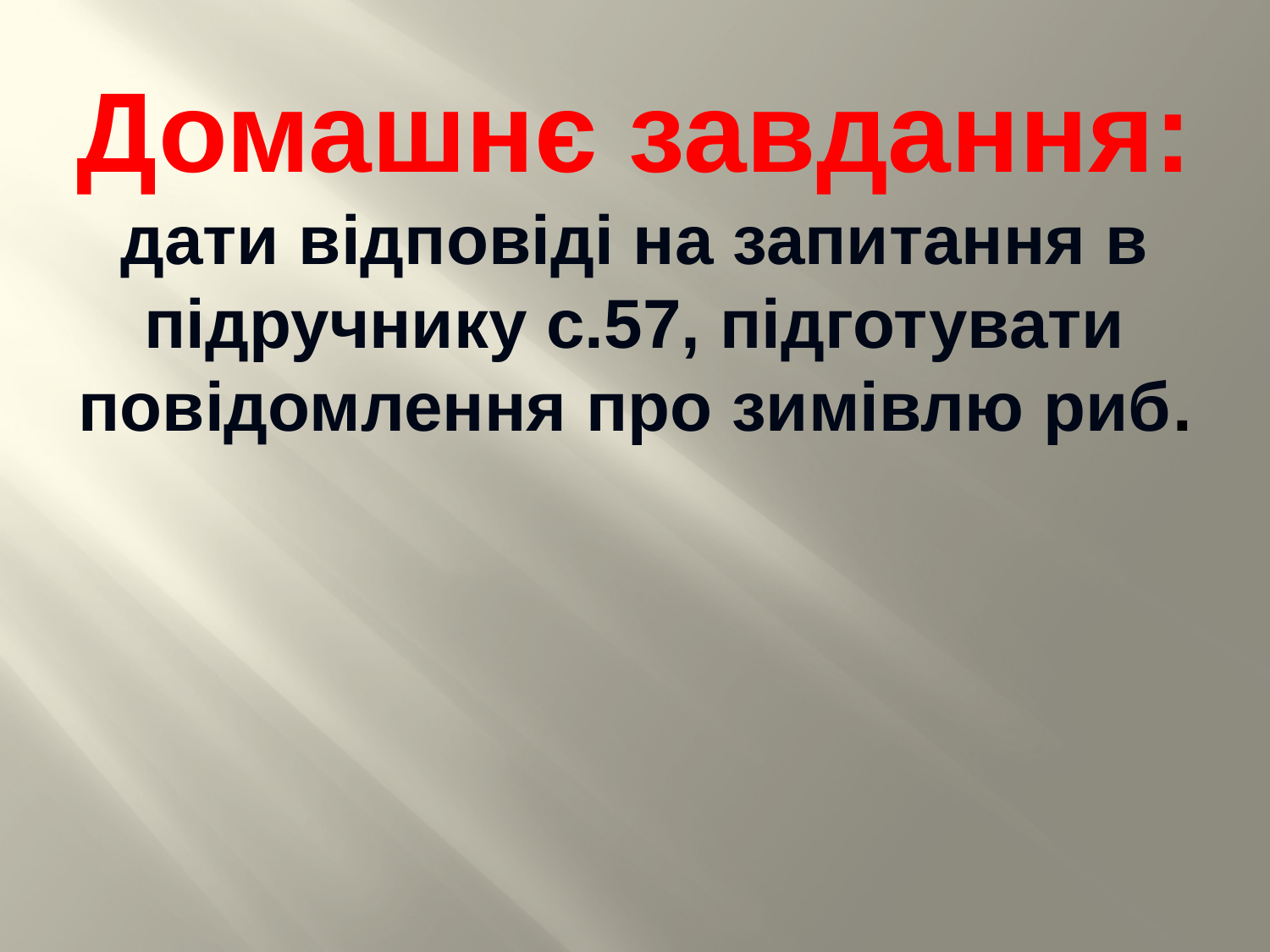

# Домашнє завдання: дати відповіді на запитання в підручнику с.57, підготувати повідомлення про зимівлю риб.